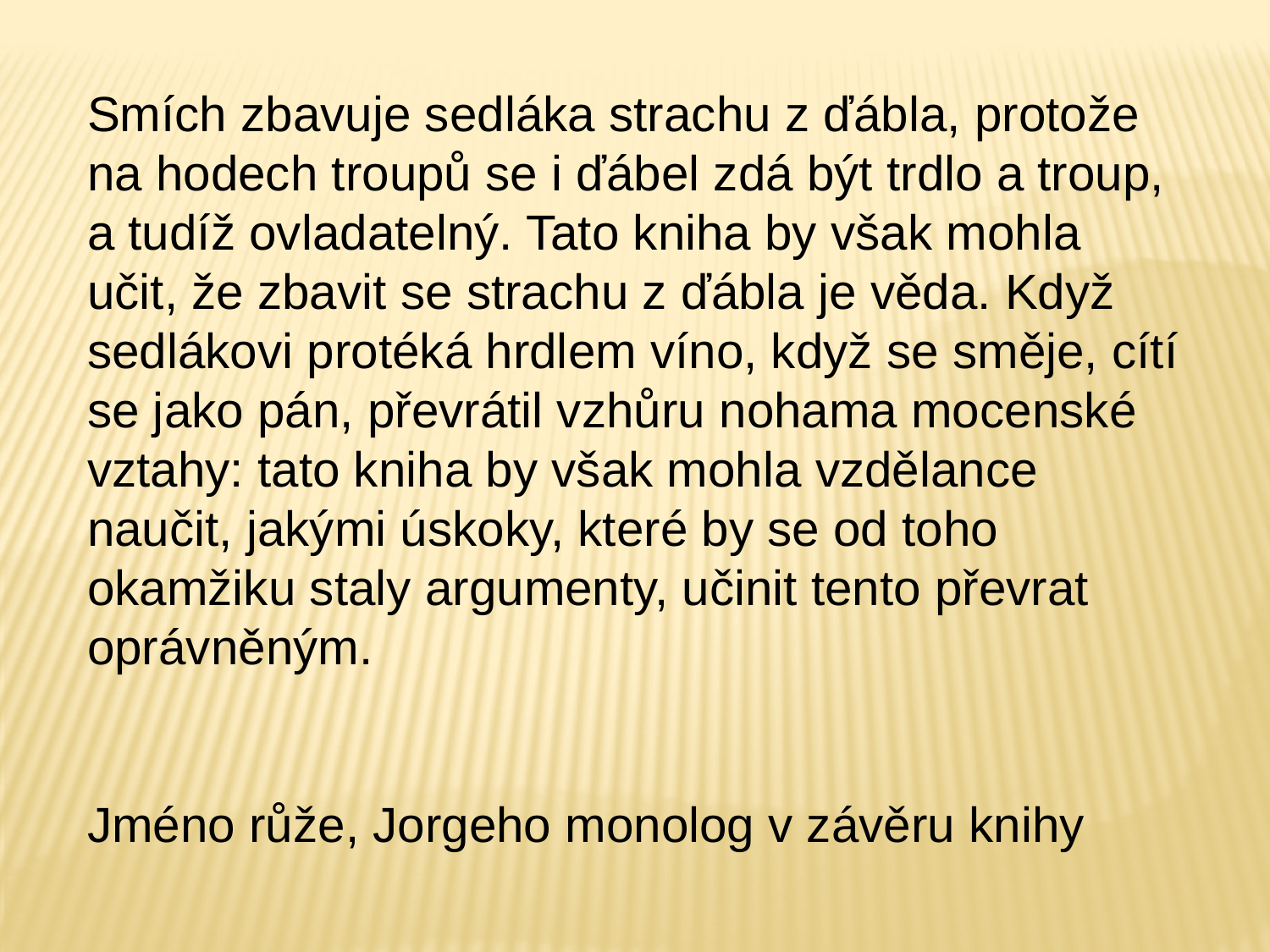

Smích zbavuje sedláka strachu z ďábla, protože na hodech troupů se i ďábel zdá být trdlo a troup, a tudíž ovladatelný. Tato kniha by však mohla učit, že zbavit se strachu z ďábla je věda. Když sedlákovi protéká hrdlem víno, když se směje, cítí se jako pán, převrátil vzhůru nohama mocenské vztahy: tato kniha by však mohla vzdělance naučit, jakými úskoky, které by se od toho okamžiku staly argumenty, učinit tento převrat oprávněným.

Jméno růže, Jorgeho monolog v závěru knihy